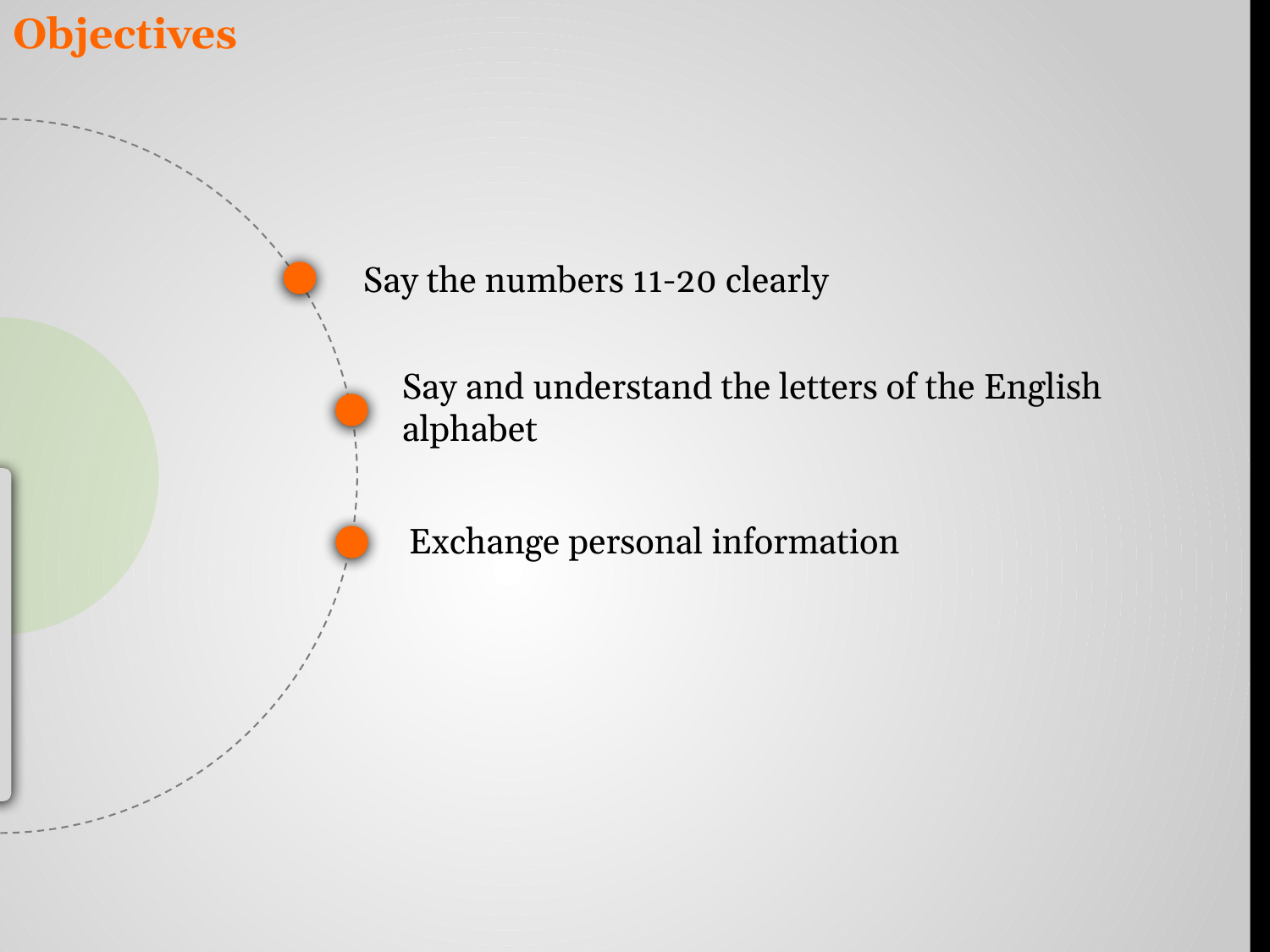

Objectives

Say the numbers 11-20 clearly

Say and understand the letters of the English alphabet

Exchange personal information